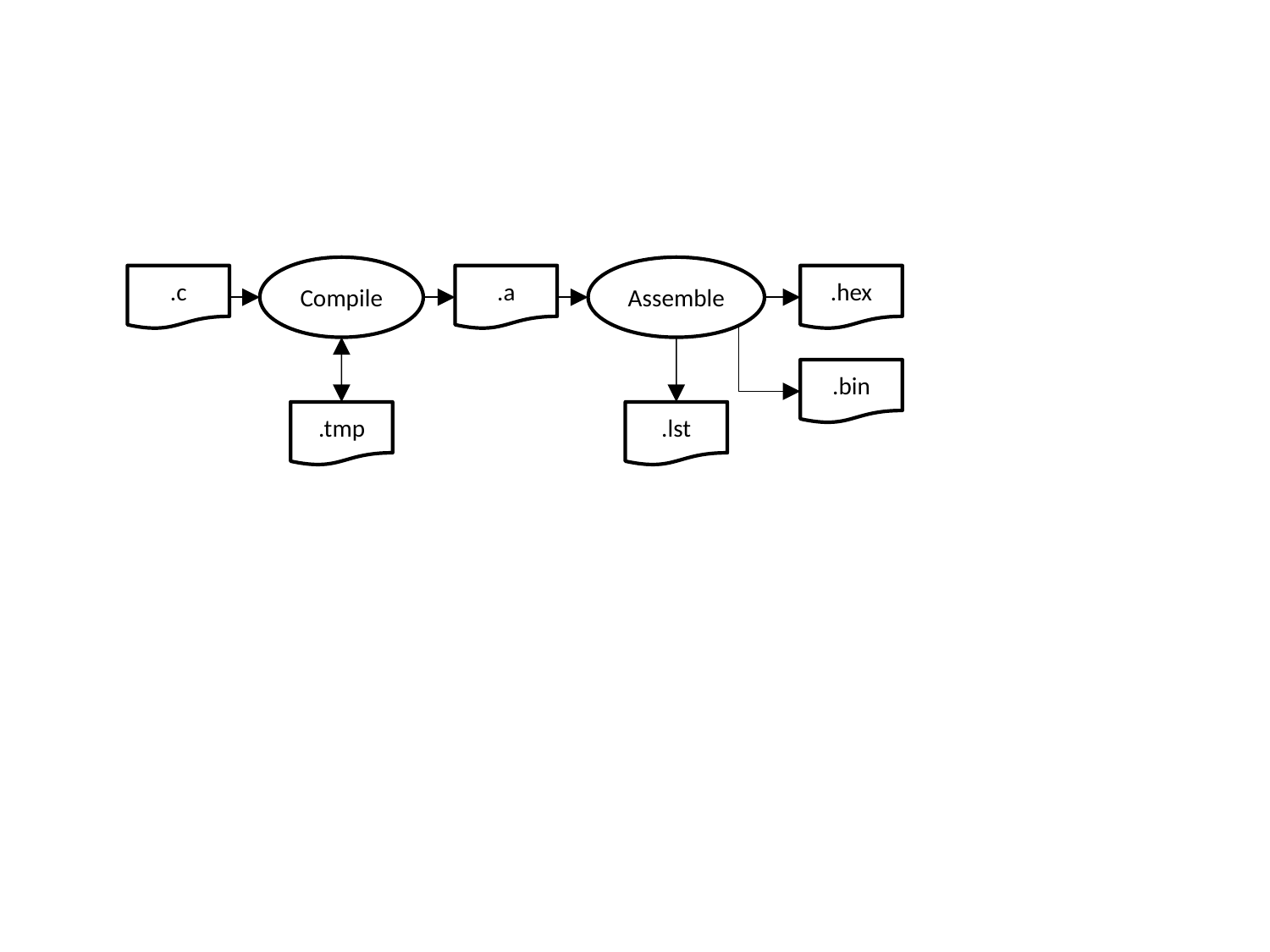

Compile
Assemble
.c
.a
.hex
.bin
.tmp
.lst